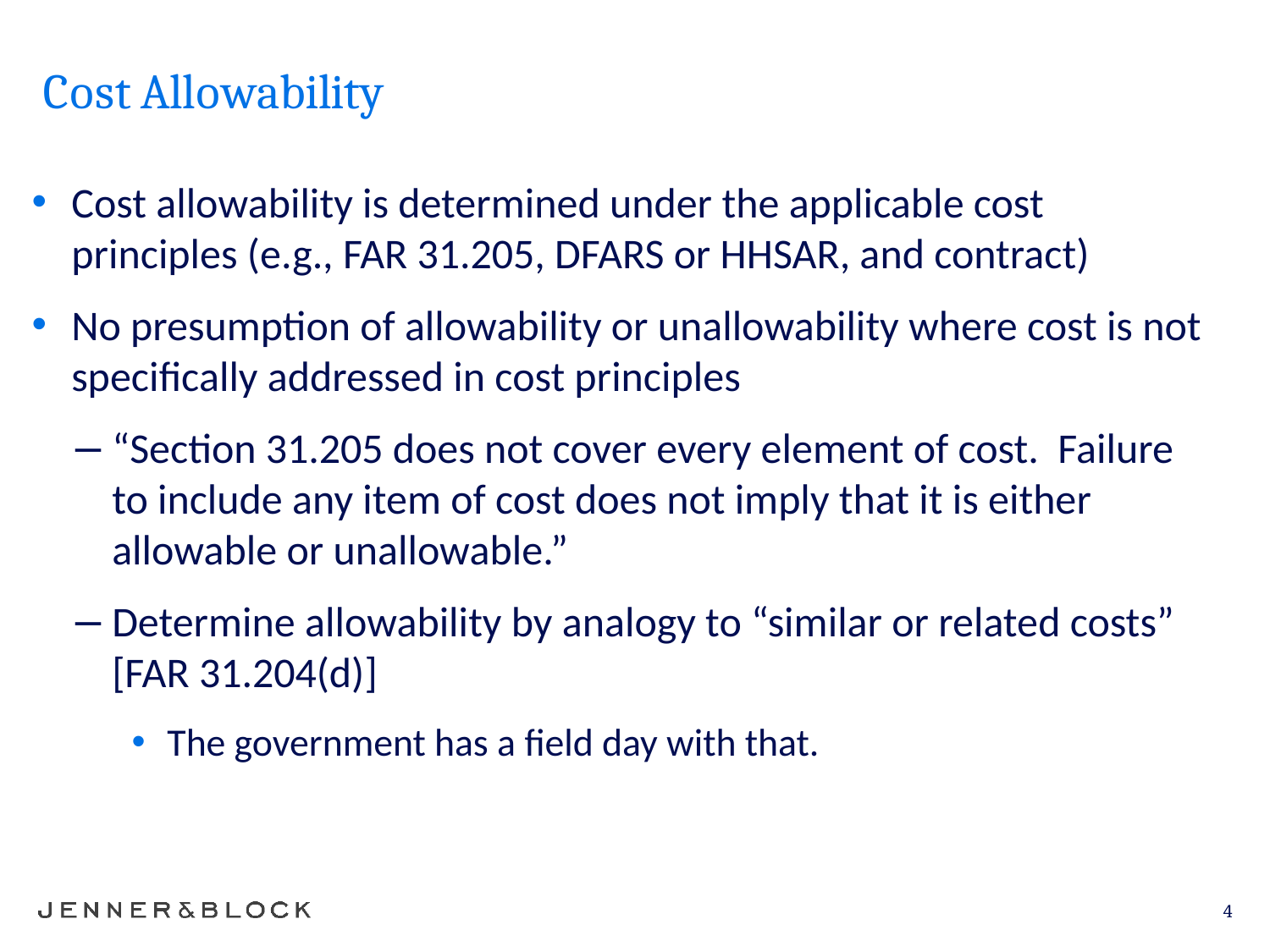

4
# Cost Allowability
Cost allowability is determined under the applicable cost principles (e.g., FAR 31.205, DFARS or HHSAR, and contract)
No presumption of allowability or unallowability where cost is not specifically addressed in cost principles
“Section 31.205 does not cover every element of cost.  Failure to include any item of cost does not imply that it is either allowable or unallowable.”
Determine allowability by analogy to “similar or related costs” [FAR 31.204(d)]
The government has a field day with that.